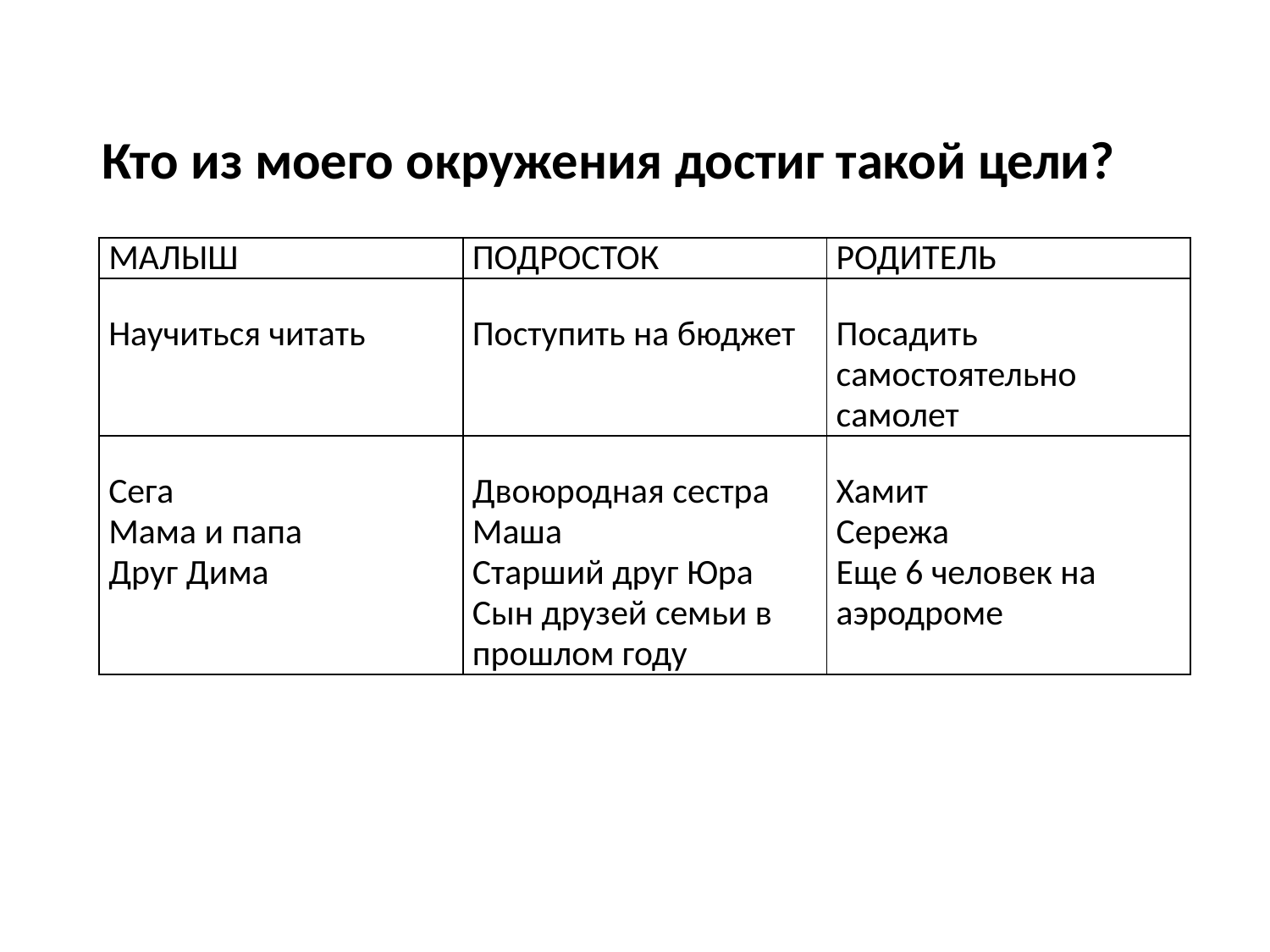

Кто из моего окружения достиг такой цели?

| МАЛЫШ | ПОДРОСТОК | РОДИТЕЛЬ |
| --- | --- | --- |
| Научиться читать | Поступить на бюджет | Посадить самостоятельно самолет |
| Сега Мама и папа Друг Дима | Двоюродная сестра Маша Старший друг Юра Сын друзей семьи в прошлом году | Хамит Сережа Еще 6 человек на аэродроме |